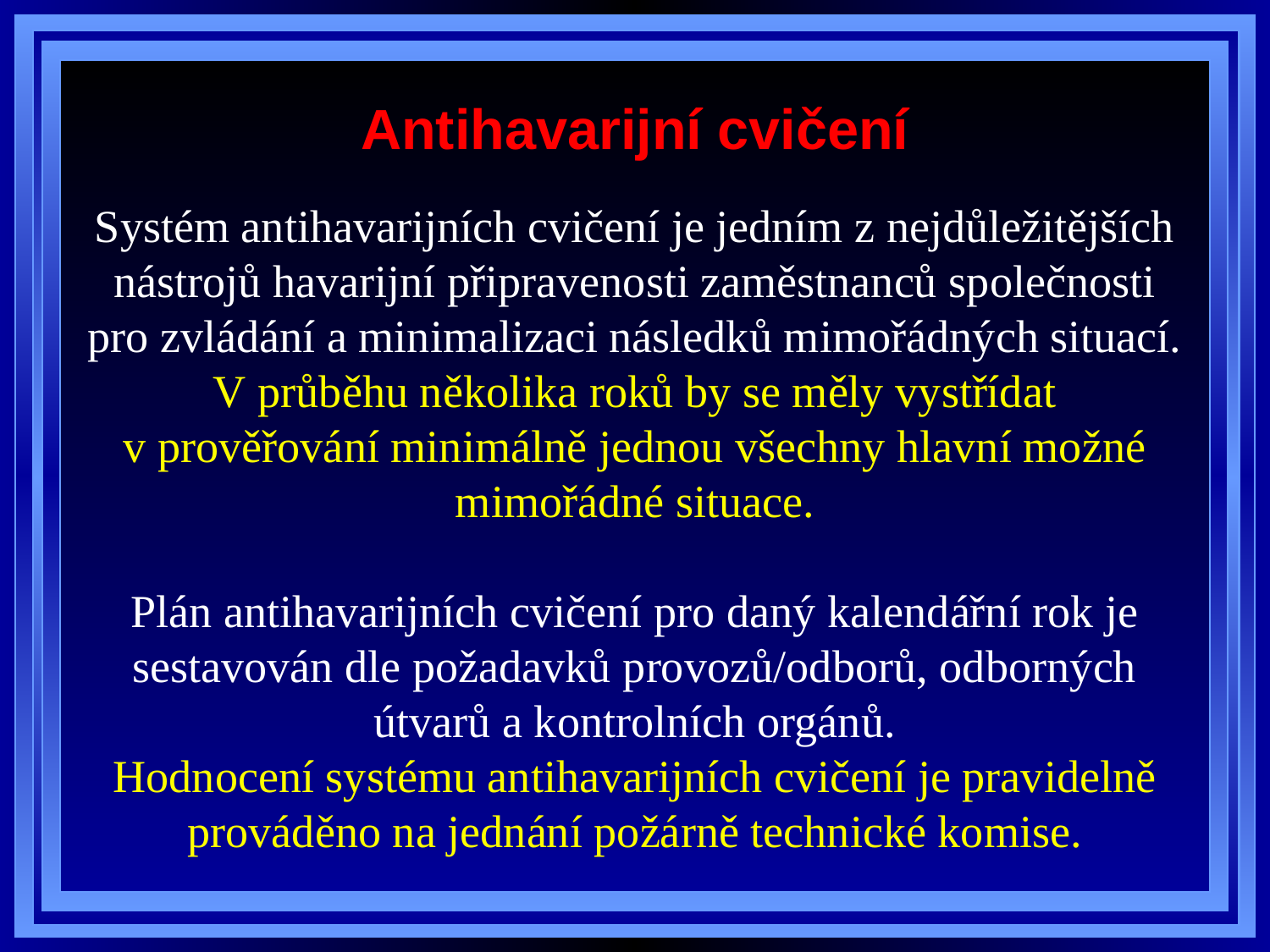

# Antihavarijní cvičení
Systém antihavarijních cvičení je jedním z nejdůležitějších nástrojů havarijní připravenosti zaměstnanců společnosti pro zvládání a minimalizaci následků mimořádných situací. V průběhu několika roků by se měly vystřídat v prověřování minimálně jednou všechny hlavní možné mimořádné situace.

Plán antihavarijních cvičení pro daný kalendářní rok je sestavován dle požadavků provozů/odborů, odborných útvarů a kontrolních orgánů.
Hodnocení systému antihavarijních cvičení je pravidelně prováděno na jednání požárně technické komise.